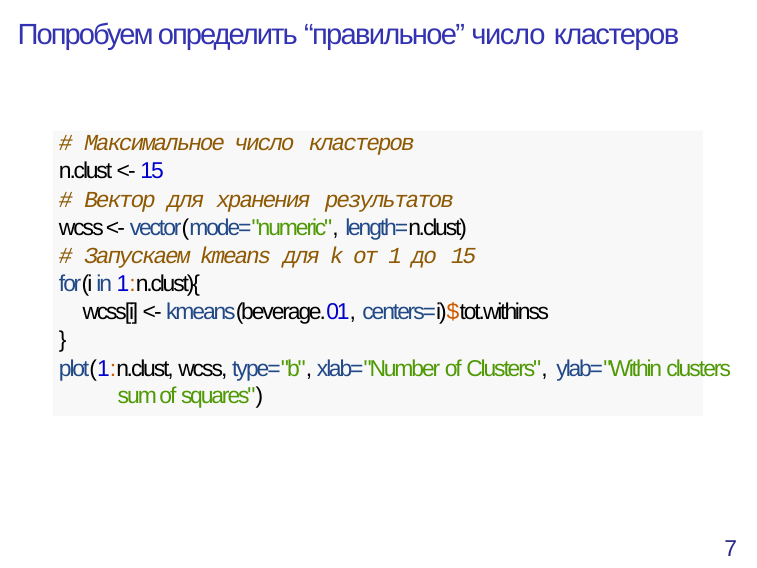

# Попробуем определить “правильное” число кластеров
# Максимальное число кластеров
n.clust <- 15
# Вектор для хранения результатов
wcss <- vector(mode="numeric", length=n.clust)
# Запускаем kmeans для k от 1 до 15
for(i in 1:n.clust){
wcss[i] <- kmeans(beverage.01, centers=i)$tot.withinss
}
plot(1:n.clust, wcss, type="b", xlab="Number of Clusters",  ylab="Within clusters sum of squares")

7